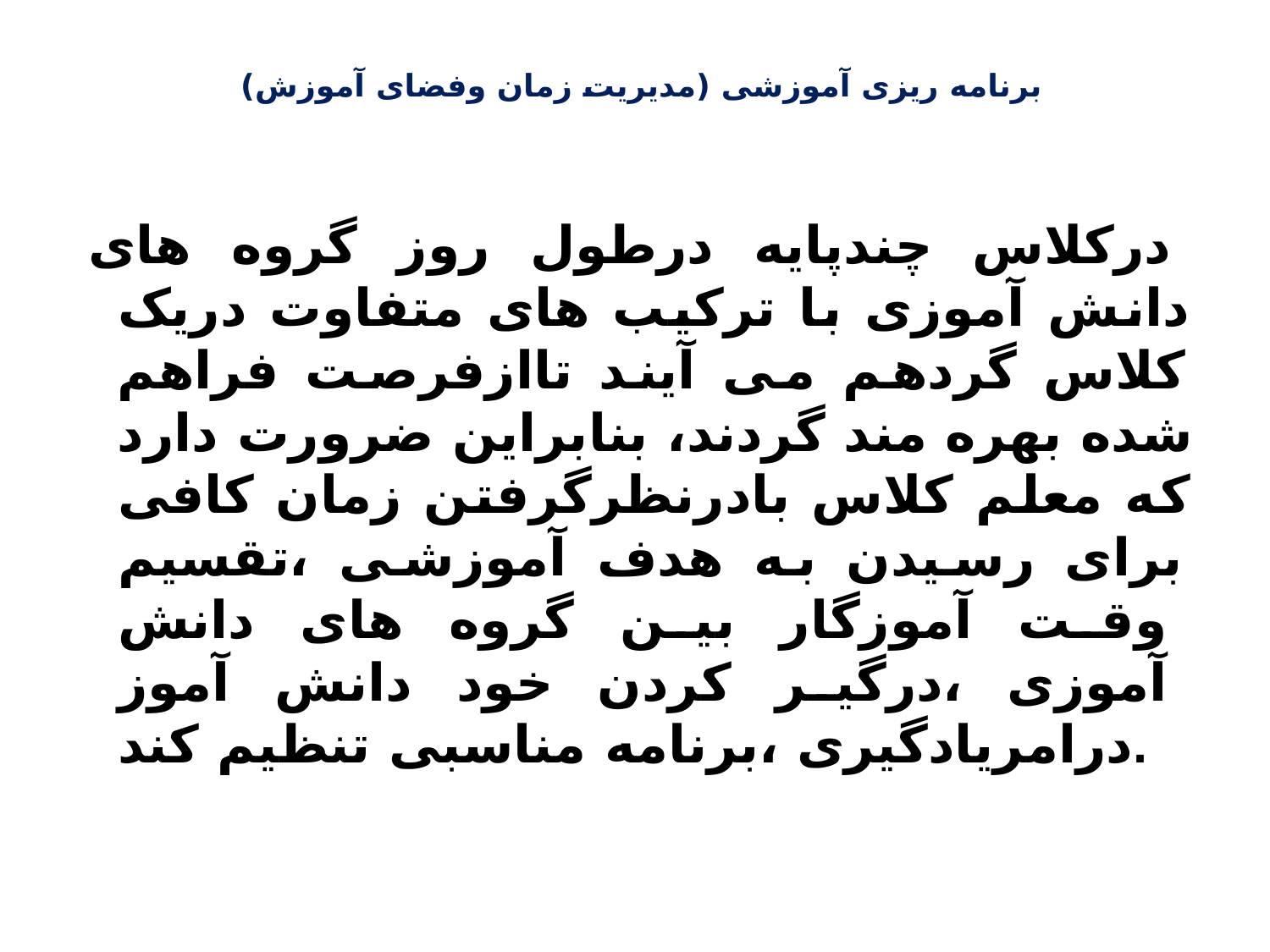

# برنامه ریزی آموزشی (مدیریت زمان وفضای آموزش)
درکلاس چندپایه درطول روز گروه های دانش آموزی با ترکیب های متفاوت دریک کلاس گردهم می آیند تاازفرصت فراهم شده بهره مند گردند، بنابراین ضرورت دارد که معلم کلاس بادرنظرگرفتن زمان کافی برای رسیدن به هدف آموزشی ،تقسیم وقت آموزگار بین گروه های دانش آموزی ،درگیر کردن خود دانش آموز درامریادگیری ،برنامه مناسبی تنظیم کند.